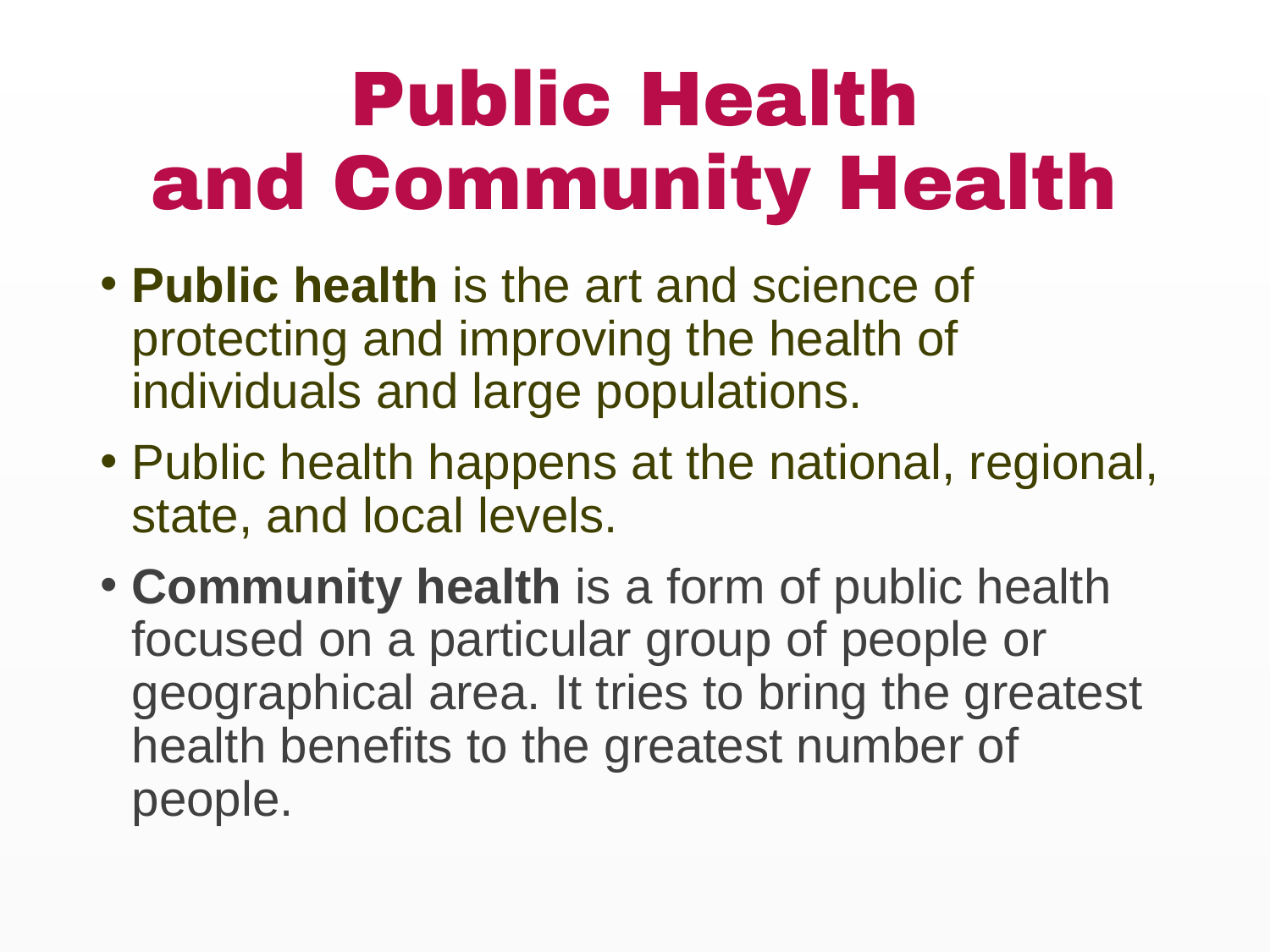

# Public Health and Community Health
Public health is the art and science of protecting and improving the health of individuals and large populations.
Public health happens at the national, regional, state, and local levels.
Community health is a form of public health focused on a particular group of people or geographical area. It tries to bring the greatest health benefits to the greatest number of people.